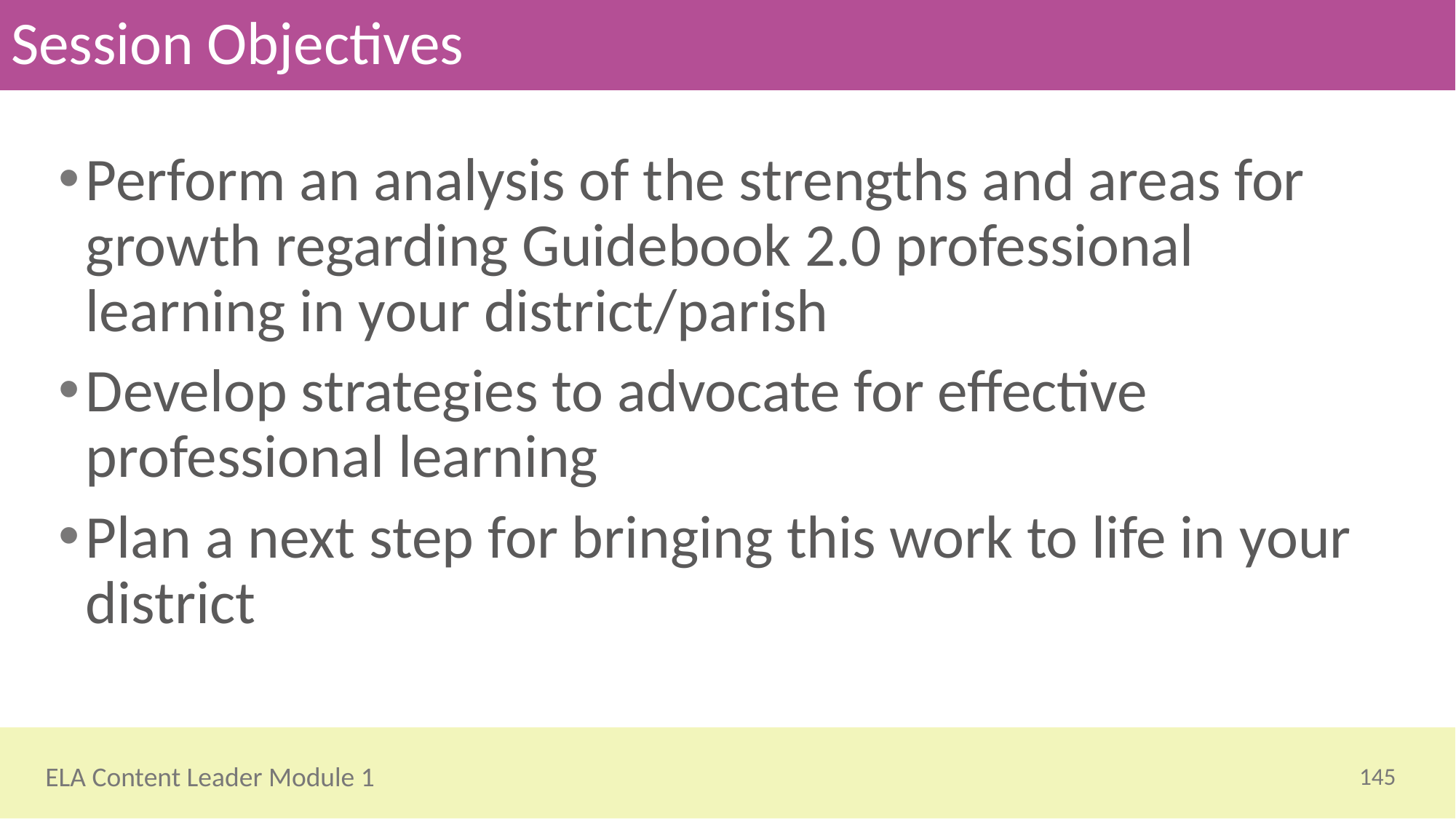

# Session Objectives
Perform an analysis of the strengths and areas for growth regarding Guidebook 2.0 professional learning in your district/parish
Develop strategies to advocate for effective professional learning
Plan a next step for bringing this work to life in your district

145